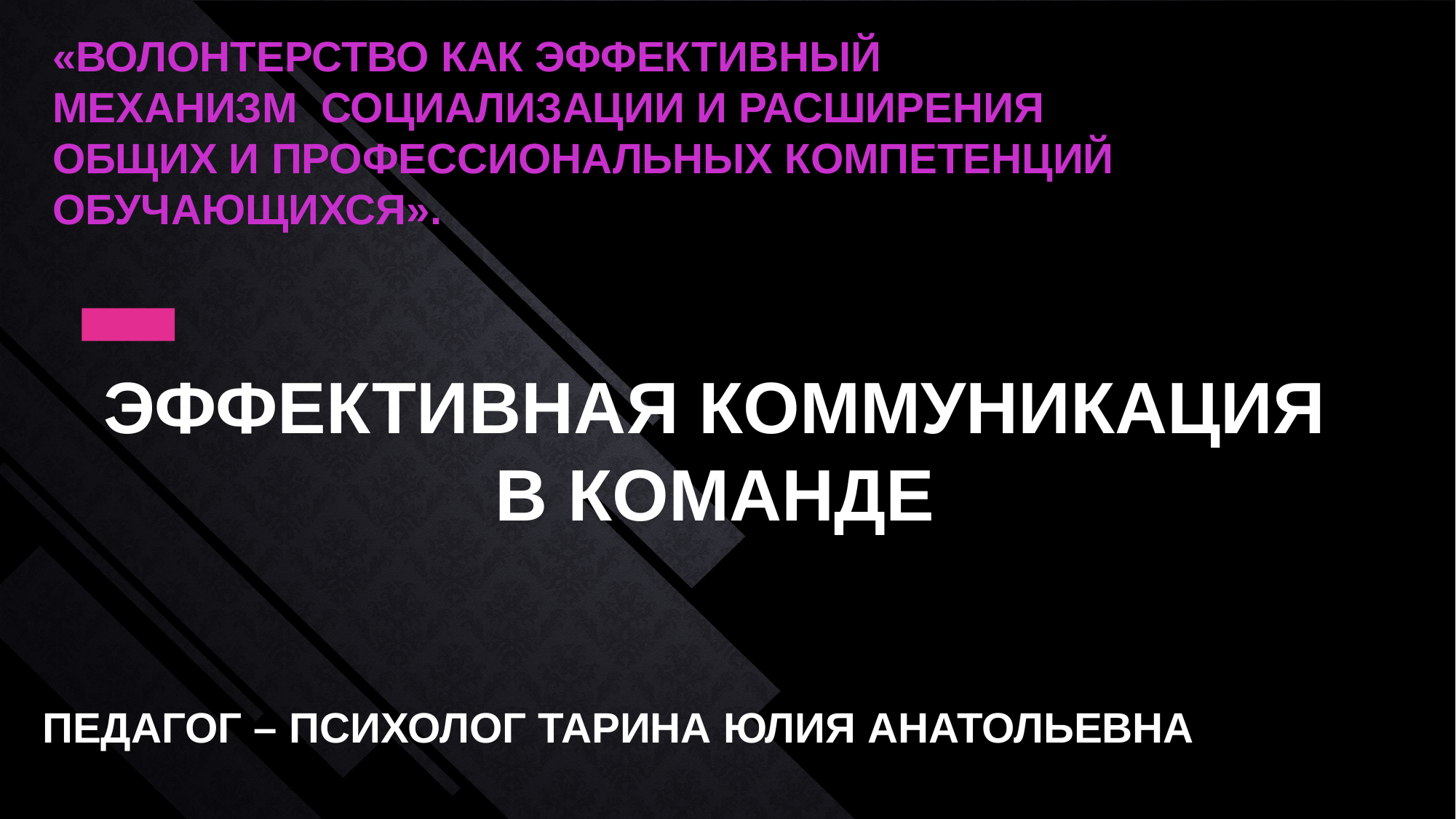

«ВОЛОНТЕРСТВО КАК ЭФФЕКТИВНЫЙ МЕХАНИЗМ  СОЦИАЛИЗАЦИИ И РАСШИРЕНИЯ ОБЩИХ И ПРОФЕССИОНАЛЬНЫХ КОМПЕТЕНЦИЙ ОБУЧАЮЩИХСЯ».

ЭФФЕКТИВНАЯ КОММУНИКАЦИЯ В КОМАНДЕ
ПЕДАГОГ – ПСИХОЛОГ ТАРИНА ЮЛИЯ АНАТОЛЬЕВНА